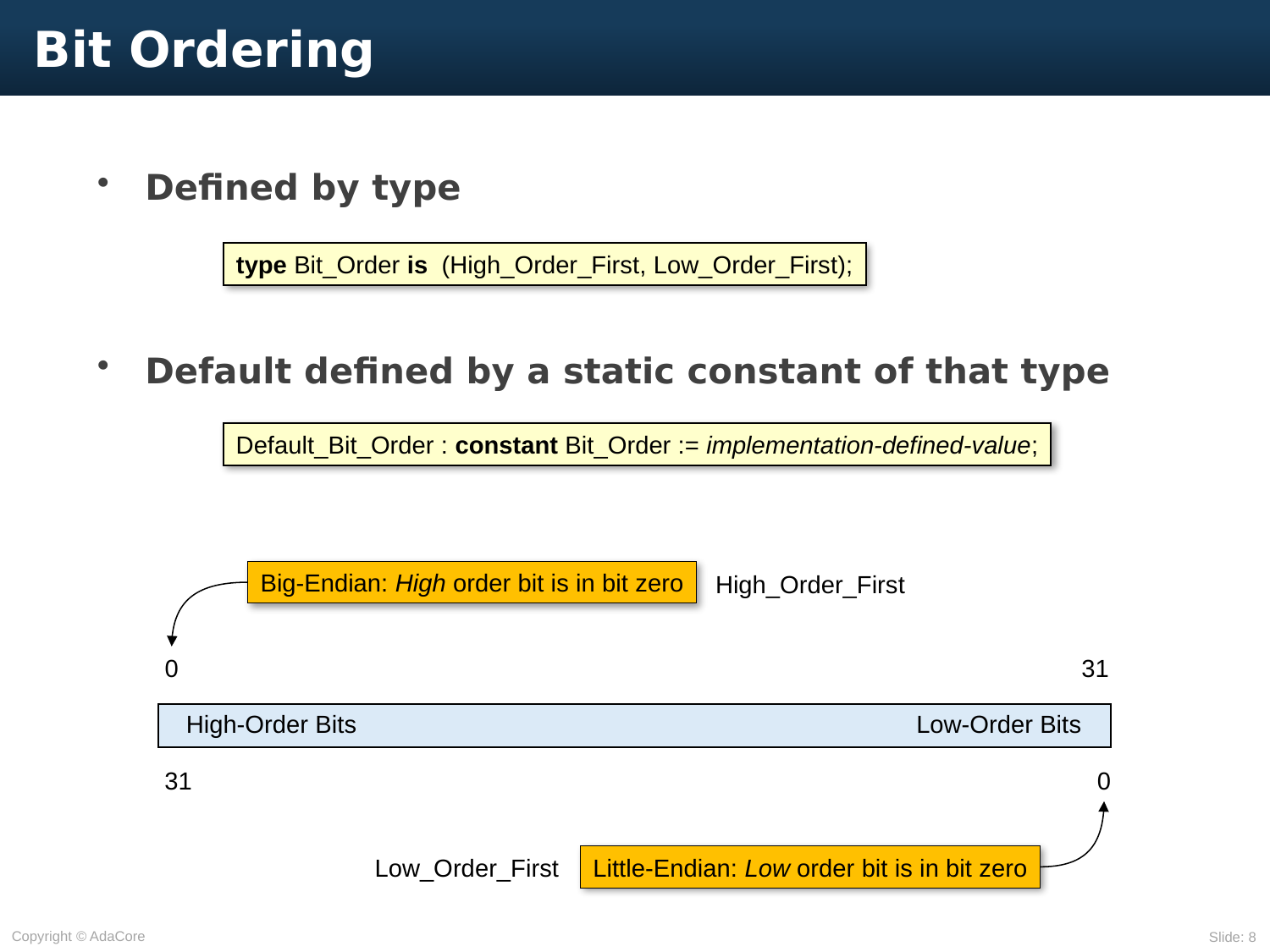

# Bit Ordering
Defined by type

Default defined by a static constant of that type

type Bit_Order is  (High_Order_First, Low_Order_First);
Default_Bit_Order : constant Bit_Order := implementation-defined-value;
Big-Endian: High order bit is in bit zero
High_Order_First
0

31
High-Order Bits
Low-Order Bits

31
0

Little-Endian: Low order bit is in bit zero
Low_Order_First